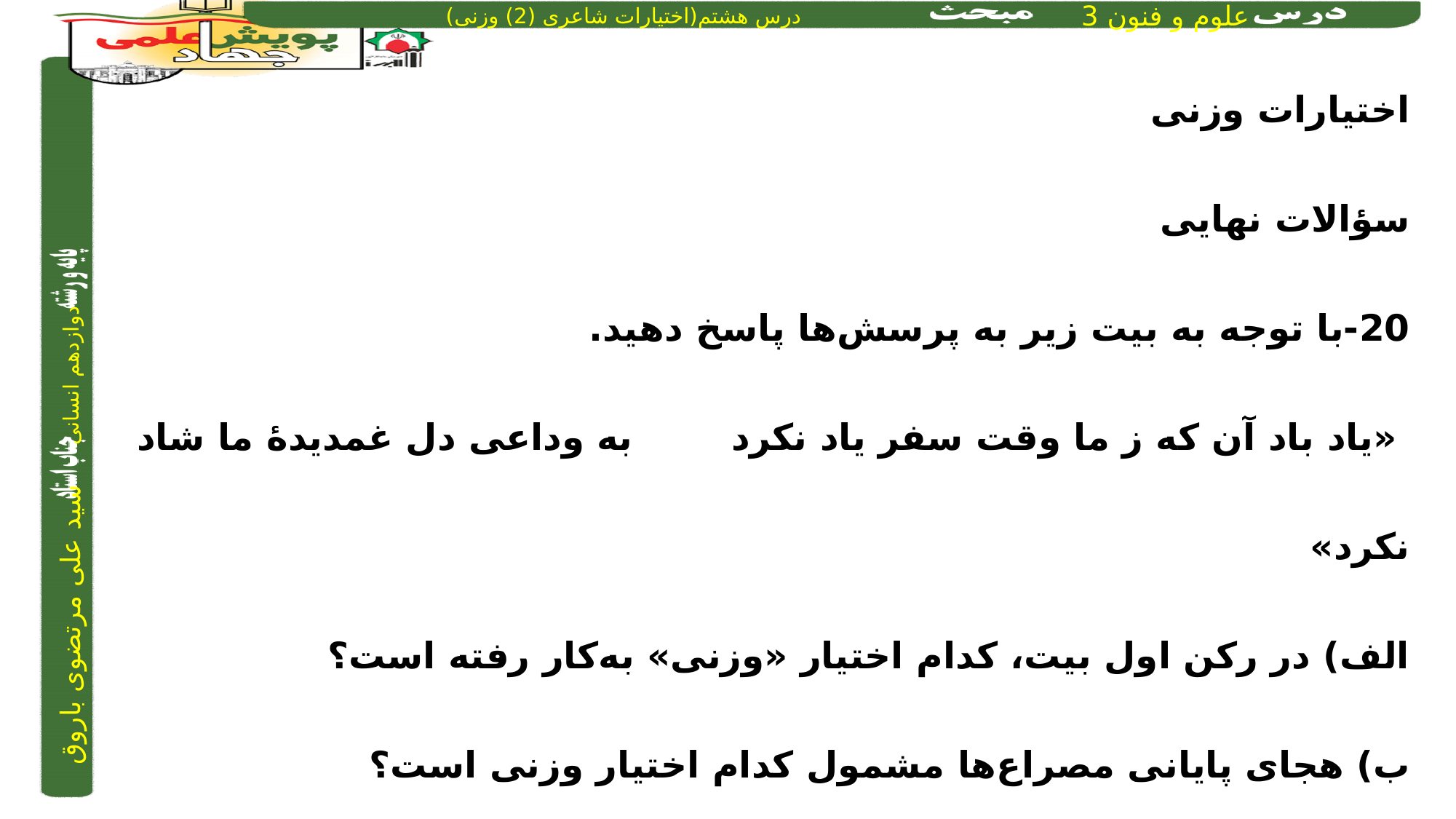

اختیارات وزنی
سؤالات نهایی
20-با توجه به بیت زیر به پرسش‌ها پاسخ دهید.
 «یاد باد آن که ز ما وقت سفر یاد نکرد	 	 به وداعی دل غمدیدۀ ما شاد نکرد»
الف) در رکن اول بیت، کدام اختیار «وزنی» به‌کار رفته است؟
ب) هجای پایانی مصراع‌ها مشمول کدام اختیار وزنی است؟